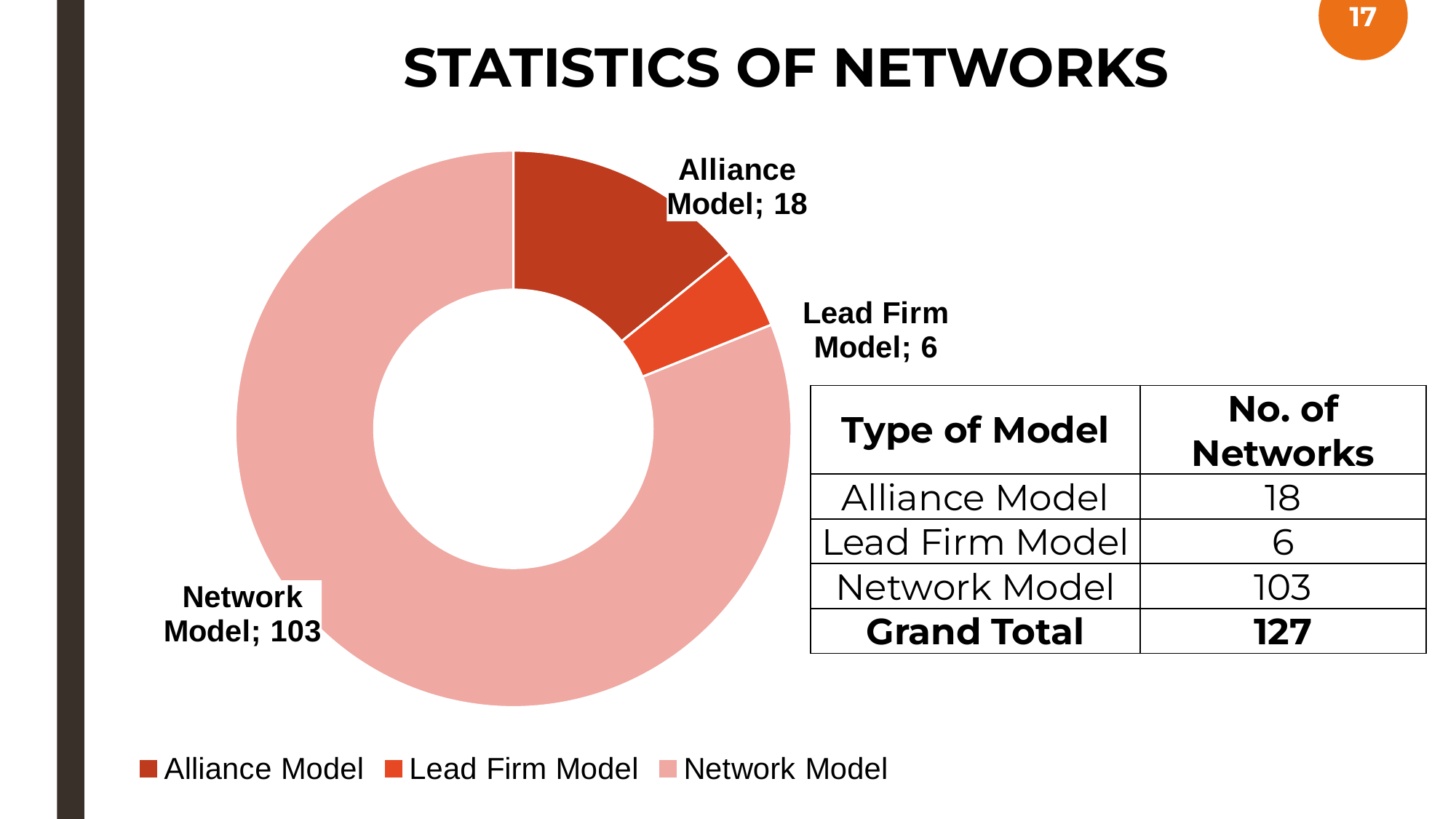

17
STATISTICS OF NETWORKS

### Chart

| Category | Column2 |
|---|---|
| Alliance Model | 18.0 |
| Lead Firm Model | 6.0 |
| Network Model | 103.0 |
| Type of Model | No. of Networks |
| --- | --- |
| Alliance Model | 18 |
| Lead Firm Model | 6 |
| Network Model | 103 |
| Grand Total | 127 |